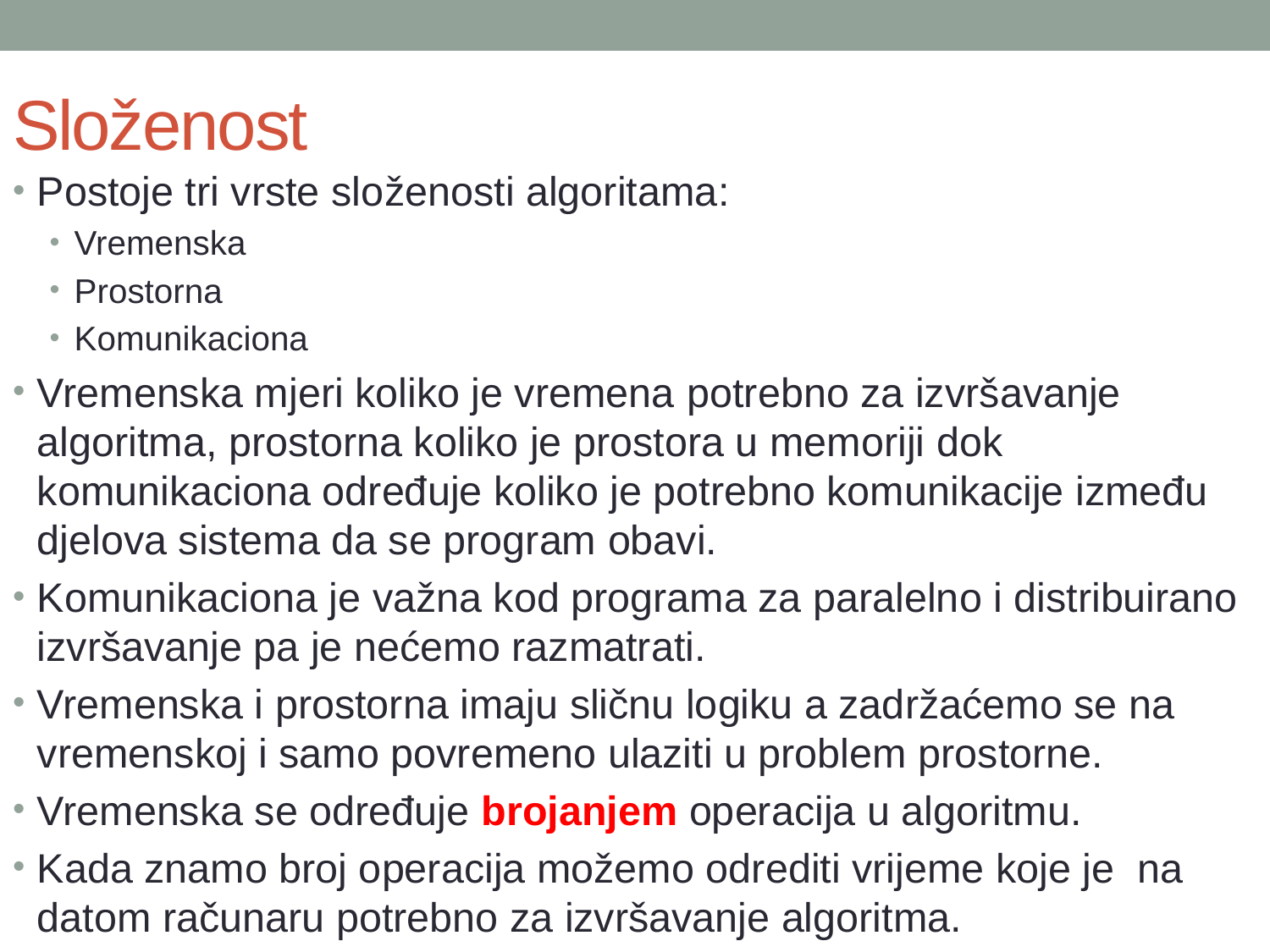

# Složenost
Postoje tri vrste složenosti algoritama:
Vremenska
Prostorna
Komunikaciona
Vremenska mjeri koliko je vremena potrebno za izvršavanje algoritma, prostorna koliko je prostora u memoriji dok komunikaciona određuje koliko je potrebno komunikacije između djelova sistema da se program obavi.
Komunikaciona je važna kod programa za paralelno i distribuirano izvršavanje pa je nećemo razmatrati.
Vremenska i prostorna imaju sličnu logiku a zadržaćemo se na vremenskoj i samo povremeno ulaziti u problem prostorne.
Vremenska se određuje brojanjem operacija u algoritmu.
Kada znamo broj operacija možemo odrediti vrijeme koje je  na datom računaru potrebno za izvršavanje algoritma.